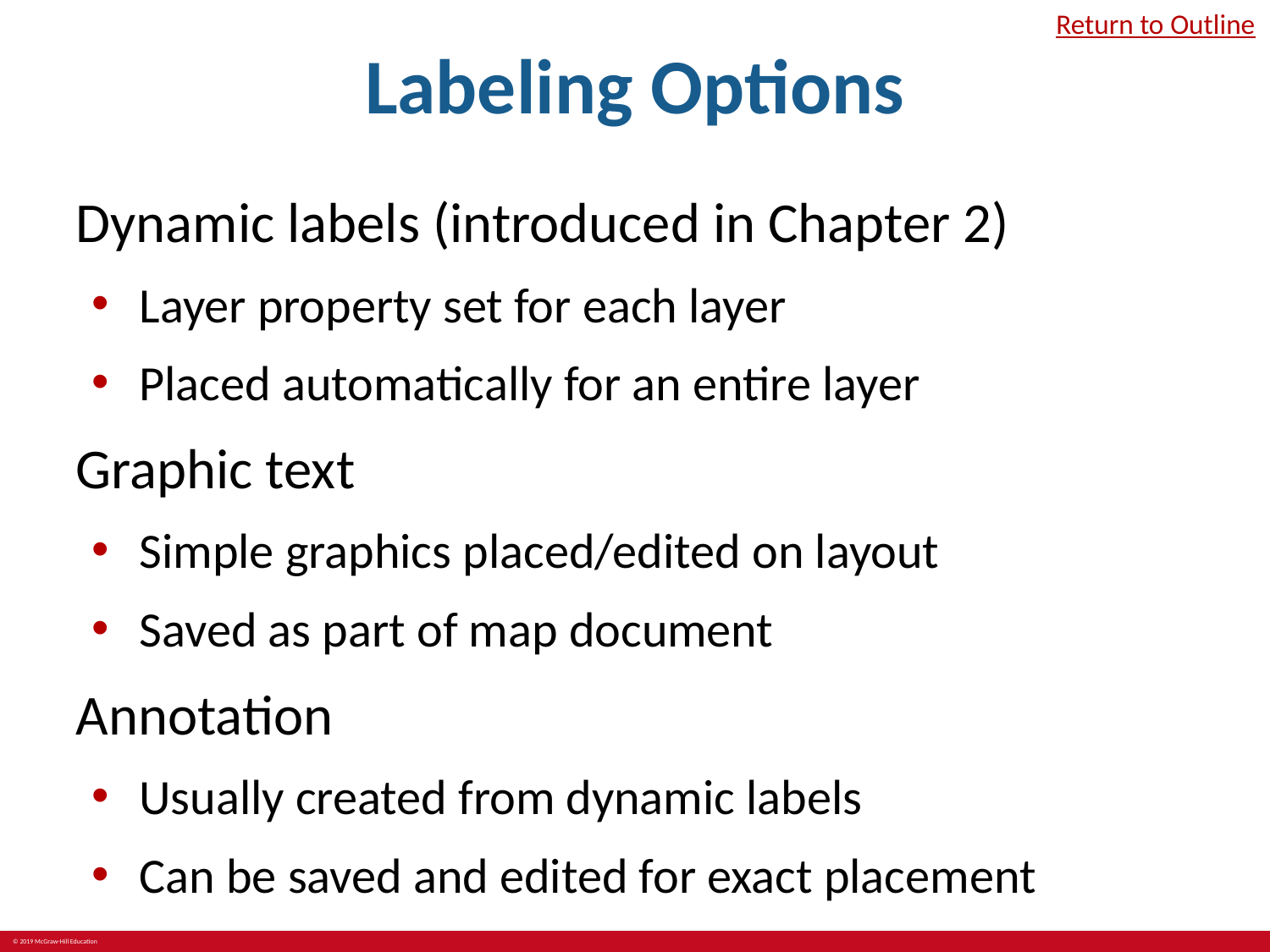

# Labeling Options
Return to Outline
Dynamic labels (introduced in Chapter 2)
Layer property set for each layer
Placed automatically for an entire layer
Graphic text
Simple graphics placed/edited on layout
Saved as part of map document
Annotation
Usually created from dynamic labels
Can be saved and edited for exact placement